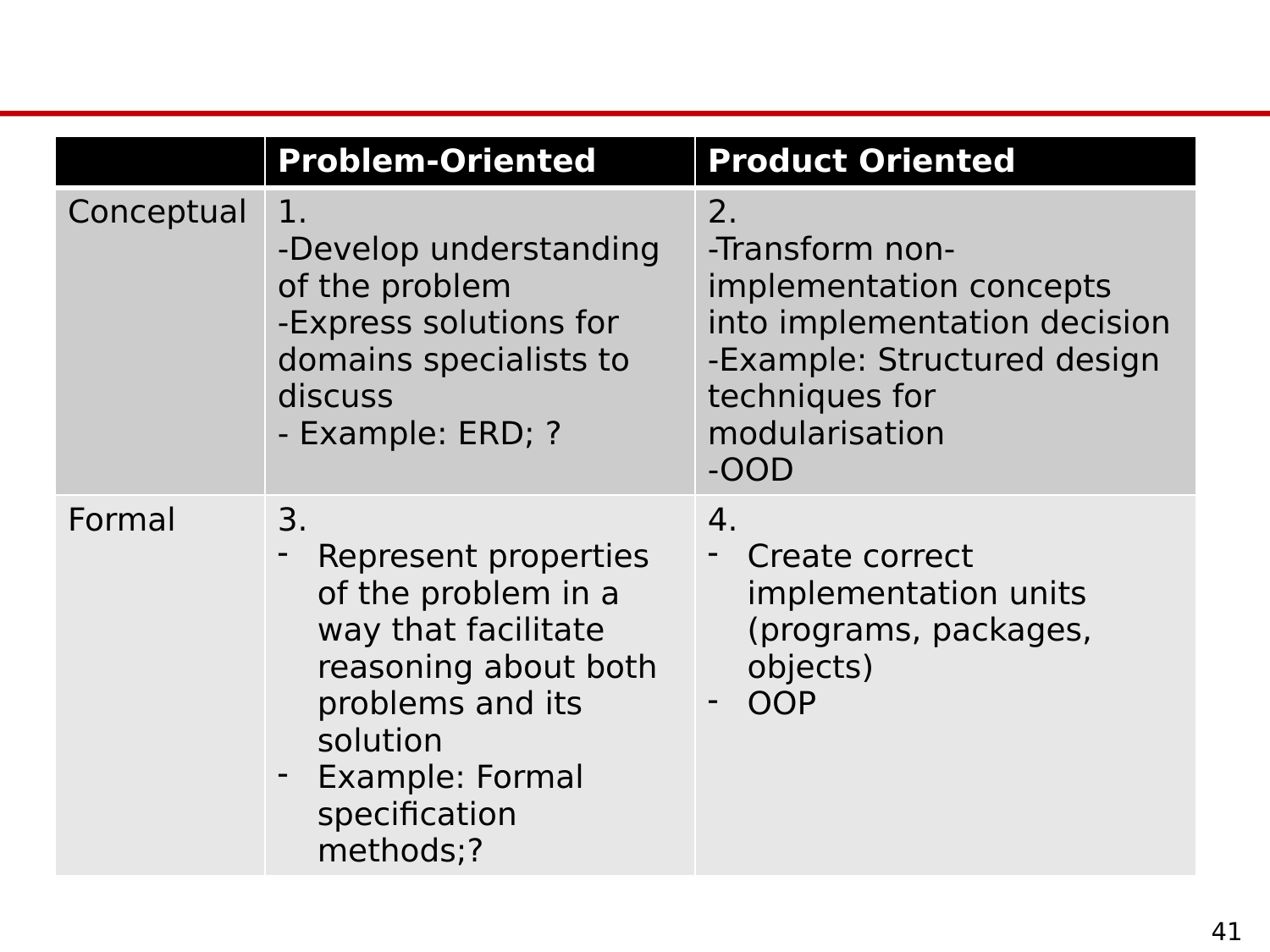

#
|  | Problem-Oriented | Product Oriented |
| --- | --- | --- |
| Conceptual | 1. -Develop understanding of the problem -Express solutions for domains specialists to discuss - Example: ERD; ? | 2. -Transform non-implementation concepts into implementation decision -Example: Structured design techniques for modularisation -OOD |
| Formal | 3. Represent properties of the problem in a way that facilitate reasoning about both problems and its solution Example: Formal specification methods;? | 4. Create correct implementation units (programs, packages, objects) OOP |
41